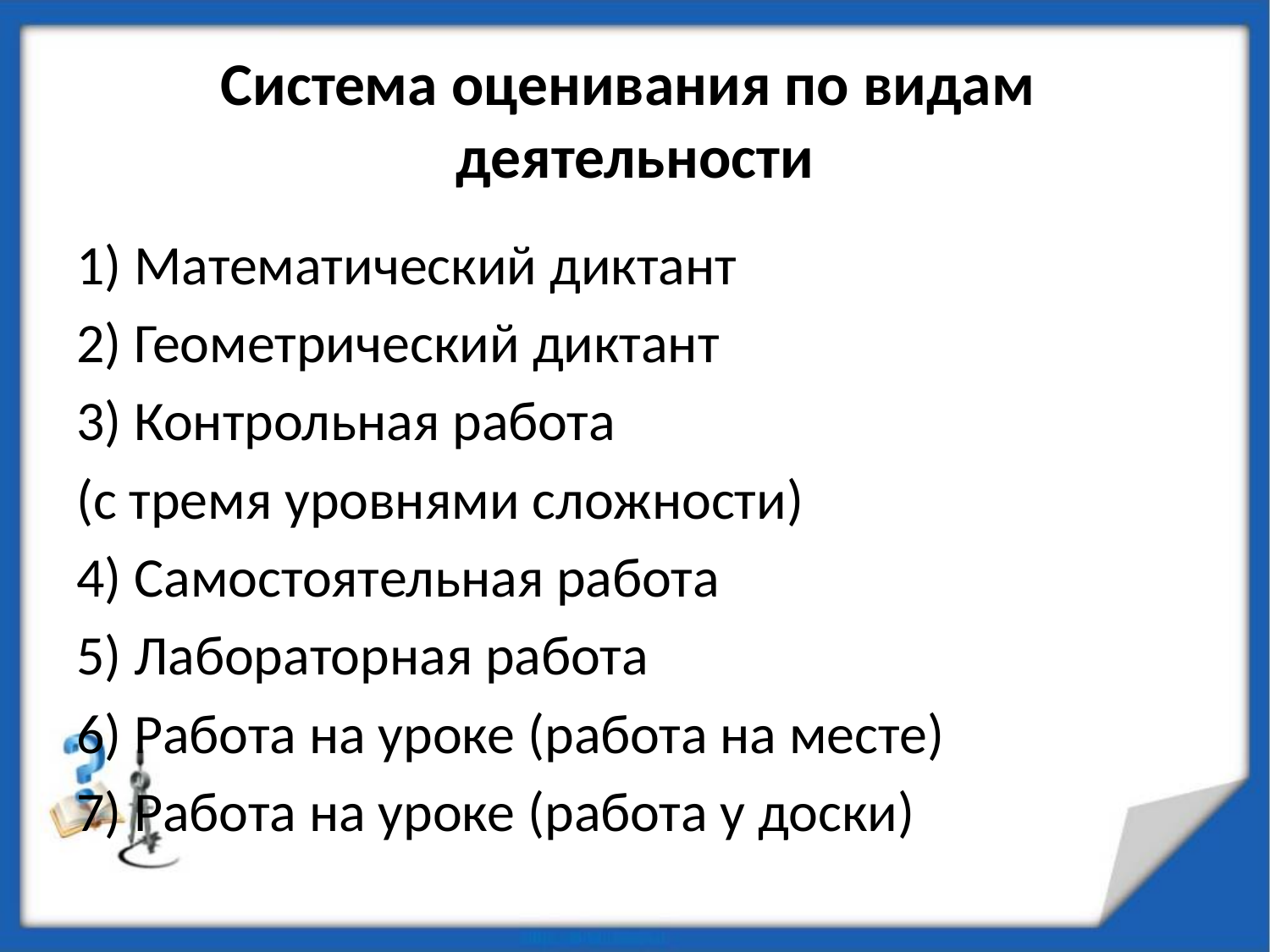

# Система оценивания по видам деятельности
1) Математический диктант
2) Геометрический диктант
3) Контрольная работа
(с тремя уровнями сложности)
4) Самостоятельная работа
5) Лабораторная работа
6) Работа на уроке (работа на месте)
7) Работа на уроке (работа у доски)